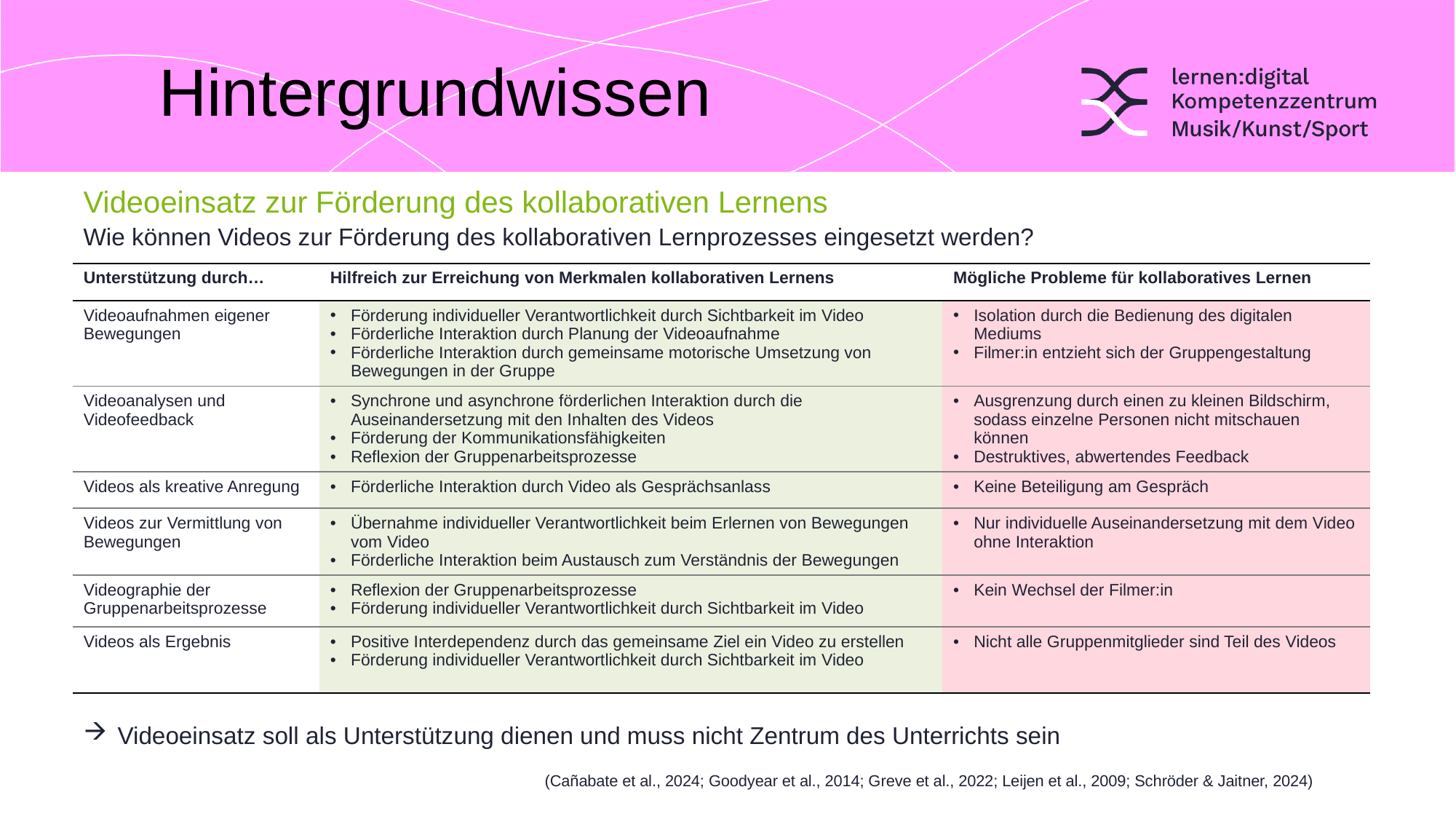

# Hintergrundwissen
Videoeinsatz zur Förderung des kollaborativen Lernens
Wie können Videos zur Förderung des kollaborativen Lernprozesses eingesetzt werden?
| Unterstützung durch… | Hilfreich zur Erreichung von Merkmalen kollaborativen Lernens | Mögliche Probleme für kollaboratives Lernen |
| --- | --- | --- |
| Videoaufnahmen eigener Bewegungen | Förderung individueller Verantwortlichkeit durch Sichtbarkeit im Video Förderliche Interaktion durch Planung der Videoaufnahme Förderliche Interaktion durch gemeinsame motorische Umsetzung von Bewegungen in der Gruppe | Isolation durch die Bedienung des digitalen Mediums Filmer:in entzieht sich der Gruppengestaltung |
| Videoanalysen und Videofeedback | Synchrone und asynchrone förderlichen Interaktion durch die Auseinandersetzung mit den Inhalten des Videos Förderung der Kommunikationsfähigkeiten Reflexion der Gruppenarbeitsprozesse | Ausgrenzung durch einen zu kleinen Bildschirm, sodass einzelne Personen nicht mitschauen können Destruktives, abwertendes Feedback |
| Videos als kreative Anregung | Förderliche Interaktion durch Video als Gesprächsanlass | Keine Beteiligung am Gespräch |
| Videos zur Vermittlung von Bewegungen | Übernahme individueller Verantwortlichkeit beim Erlernen von Bewegungen vom Video Förderliche Interaktion beim Austausch zum Verständnis der Bewegungen | Nur individuelle Auseinandersetzung mit dem Video ohne Interaktion |
| Videographie der Gruppenarbeitsprozesse | Reflexion der Gruppenarbeitsprozesse Förderung individueller Verantwortlichkeit durch Sichtbarkeit im Video | Kein Wechsel der Filmer:in |
| Videos als Ergebnis | Positive Interdependenz durch das gemeinsame Ziel ein Video zu erstellen Förderung individueller Verantwortlichkeit durch Sichtbarkeit im Video | Nicht alle Gruppenmitglieder sind Teil des Videos |
Videoeinsatz soll als Unterstützung dienen und muss nicht Zentrum des Unterrichts sein

(Cañabate et al., 2024; Goodyear et al., 2014; Greve et al., 2022; Leijen et al., 2009; Schröder & Jaitner, 2024)